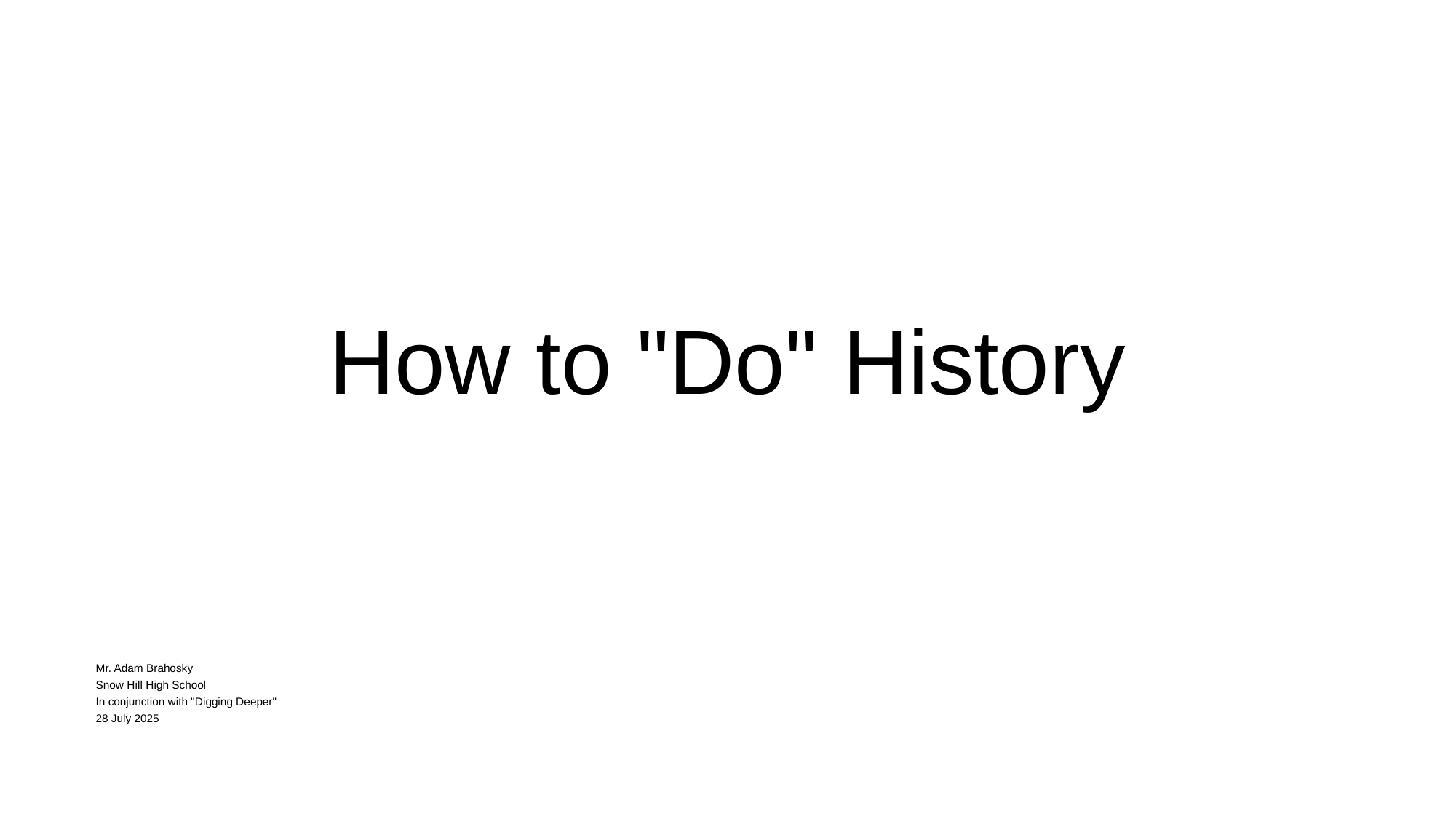

# How to "Do" History
Mr. Adam Brahosky
Snow Hill High School
In conjunction with "Digging Deeper"
28 July 2025